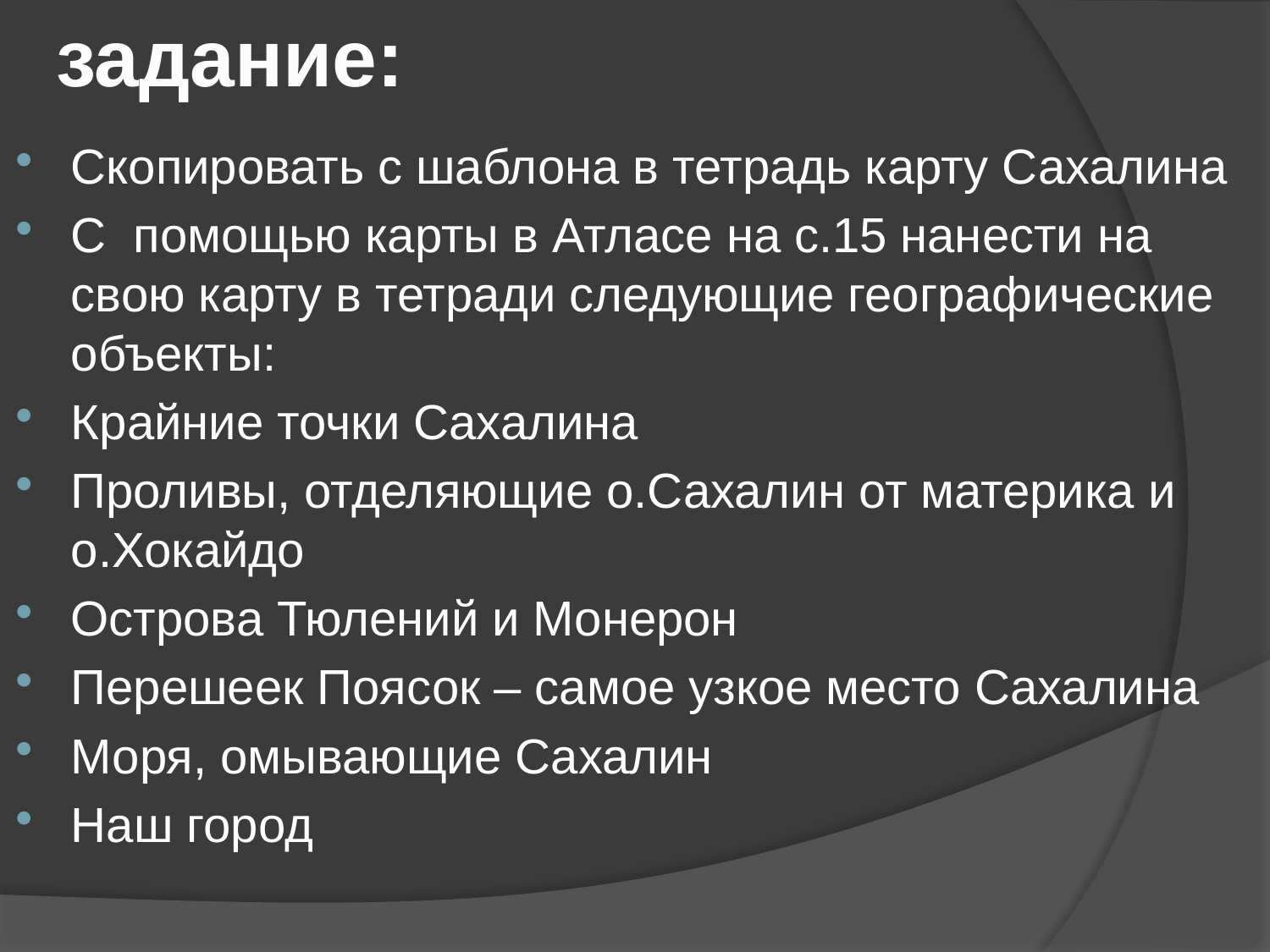

# задание:
Скопировать с шаблона в тетрадь карту Сахалина
С  помощью карты в Атласе на с.15 нанести на свою карту в тетради следующие географические объекты:
Крайние точки Сахалина
Проливы, отделяющие о.Сахалин от материка и о.Хокайдо
Острова Тюлений и Монерон
Перешеек Поясок – самое узкое место Сахалина
Моря, омывающие Сахалин
Наш город